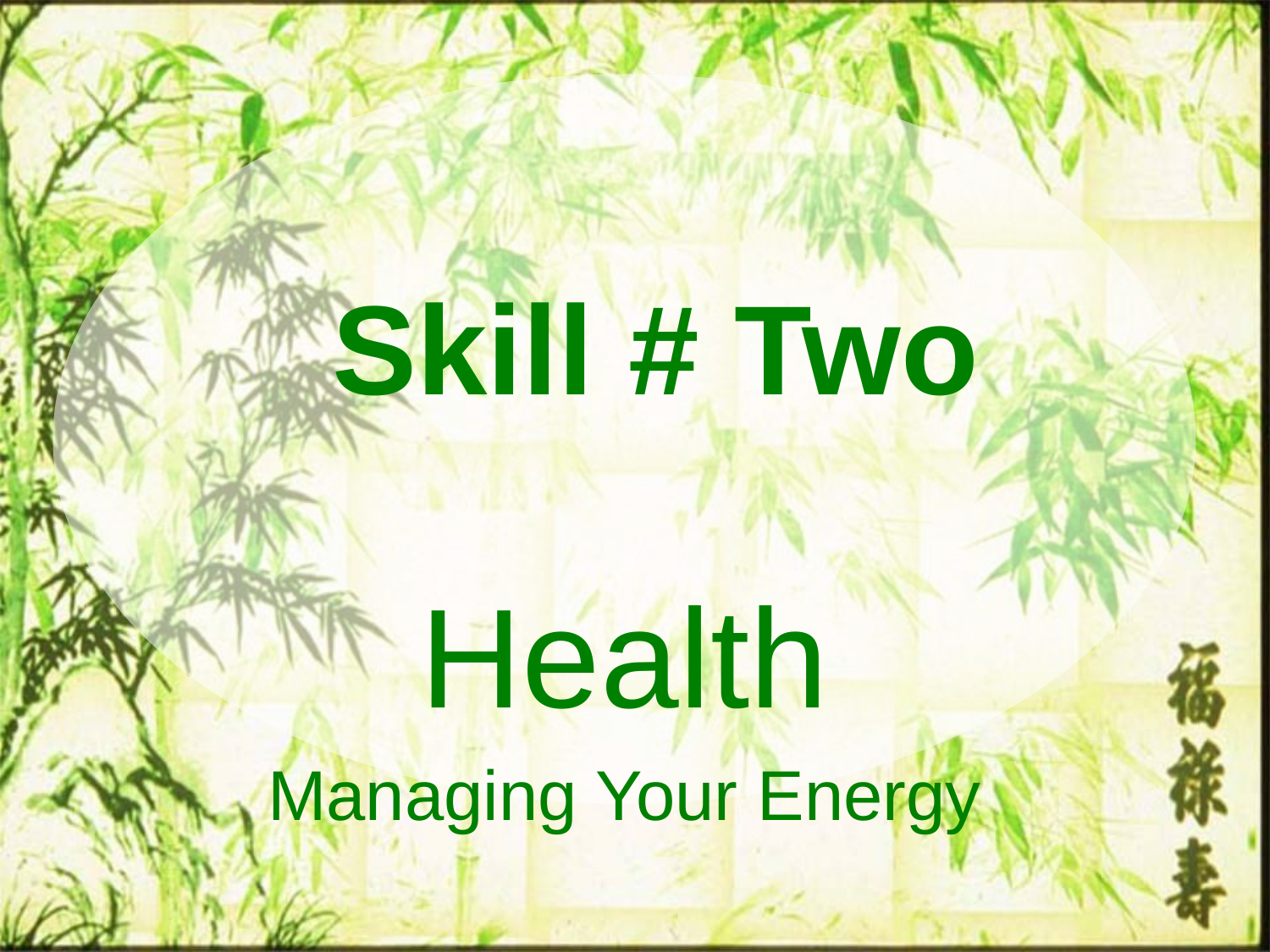

# Skill # Two
Health
Managing Your Energy